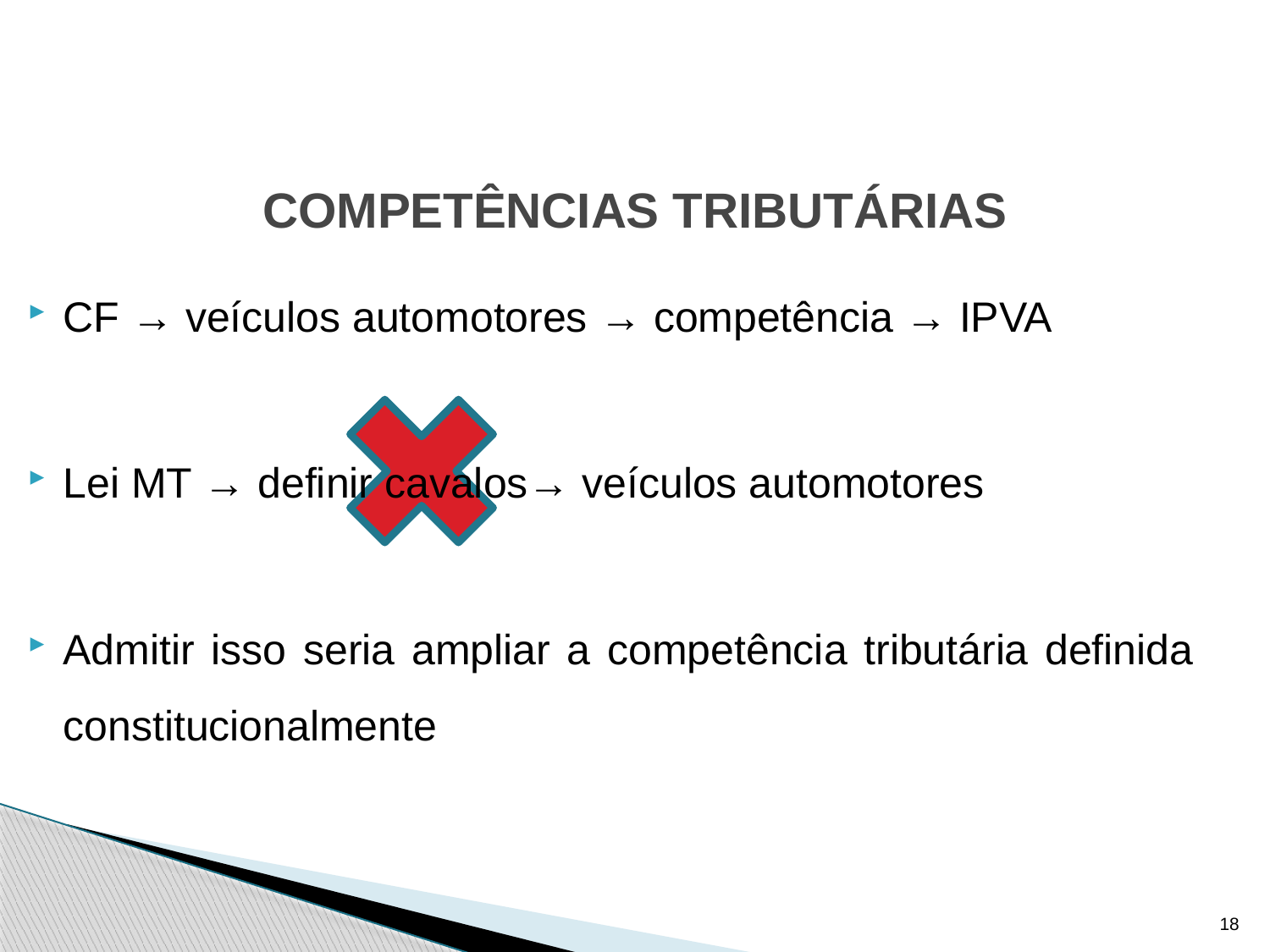

# COMPETÊNCIAS TRIBUTÁRIAS
CF → veículos automotores → competência → IPVA

Lei MT → definir cavalos→ veículos automotores

Admitir isso seria ampliar a competência tributária definida constitucionalmente

18